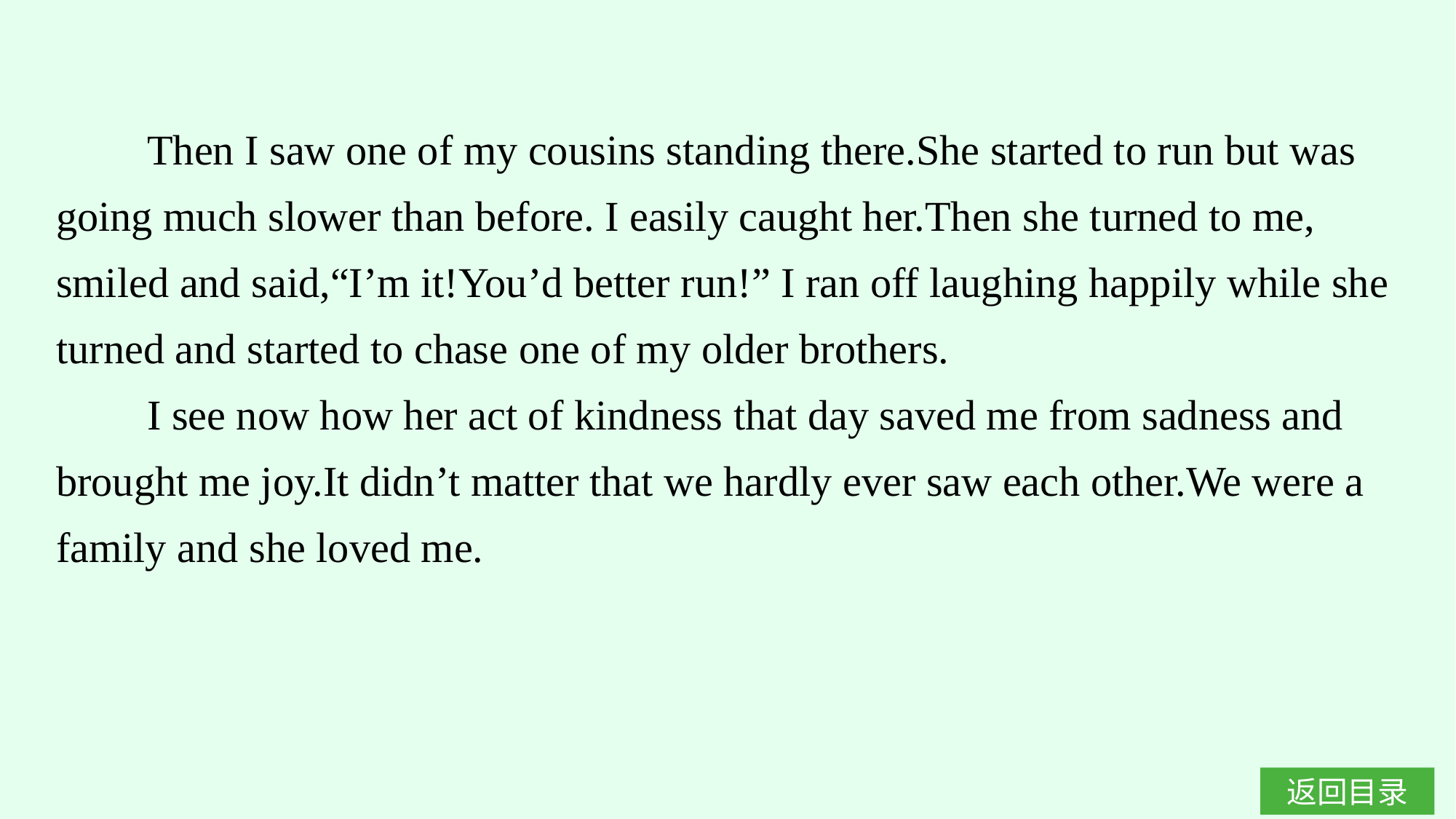

Then I saw one of my cousins standing there.She started to run but was going much slower than before. I easily caught her.Then she turned to me, smiled and said,“I’m it!You’d better run!” I ran off laughing happily while she turned and started to chase one of my older brothers.
I see now how her act of kindness that day saved me from sadness and brought me joy.It didn’t matter that we hardly ever saw each other.We were a family and she loved me.